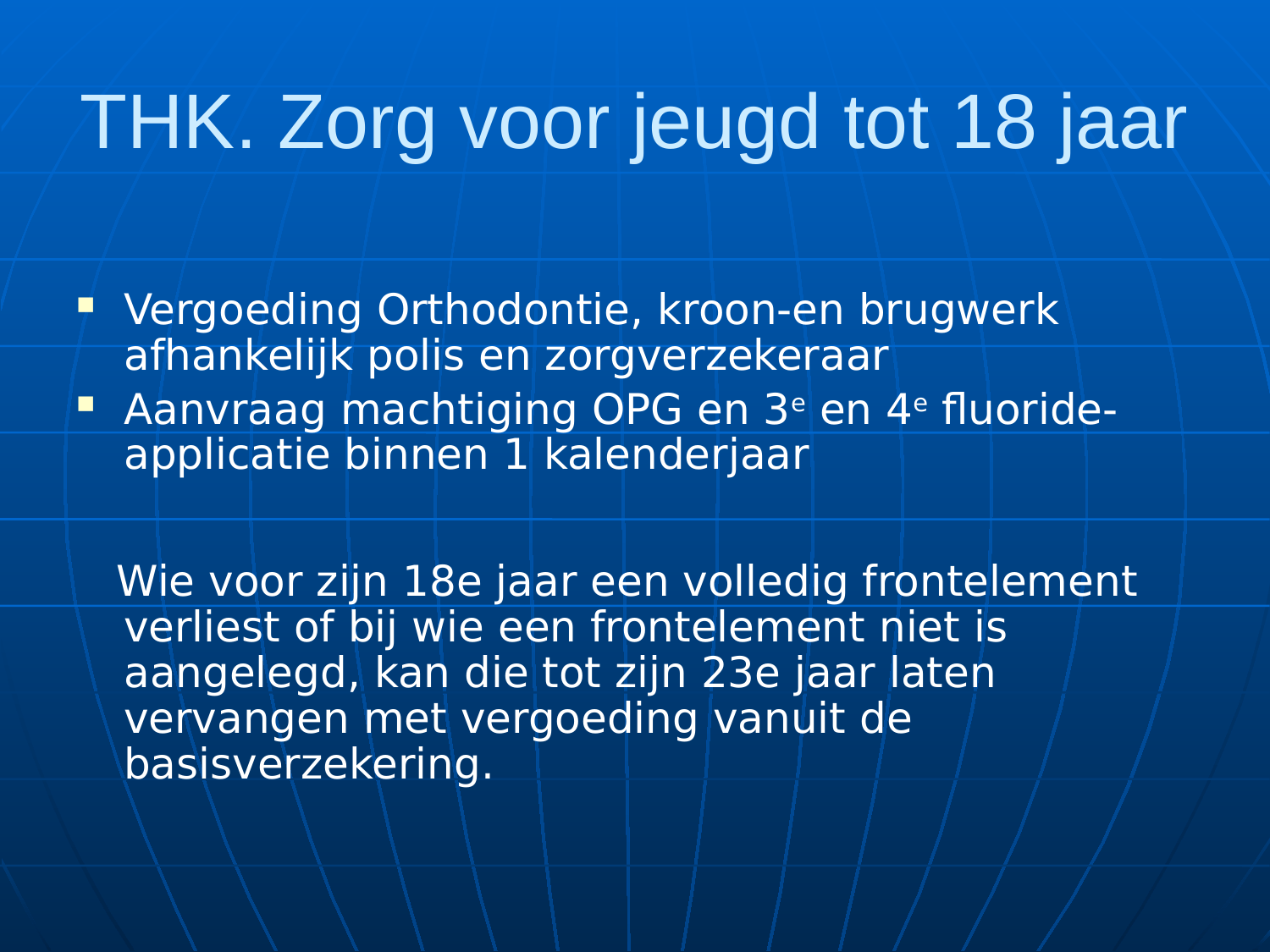

# THK. Zorg voor jeugd tot 18 jaar

Vergoeding Orthodontie, kroon-en brugwerk afhankelijk polis en zorgverzekeraar
Aanvraag machtiging OPG en 3e en 4e fluoride-applicatie binnen 1 kalenderjaar

   Wie voor zijn 18e jaar een volledig frontelement verliest of bij wie een frontelement niet is aangelegd, kan die tot zijn 23e jaar laten vervangen met vergoeding vanuit de basisverzekering.